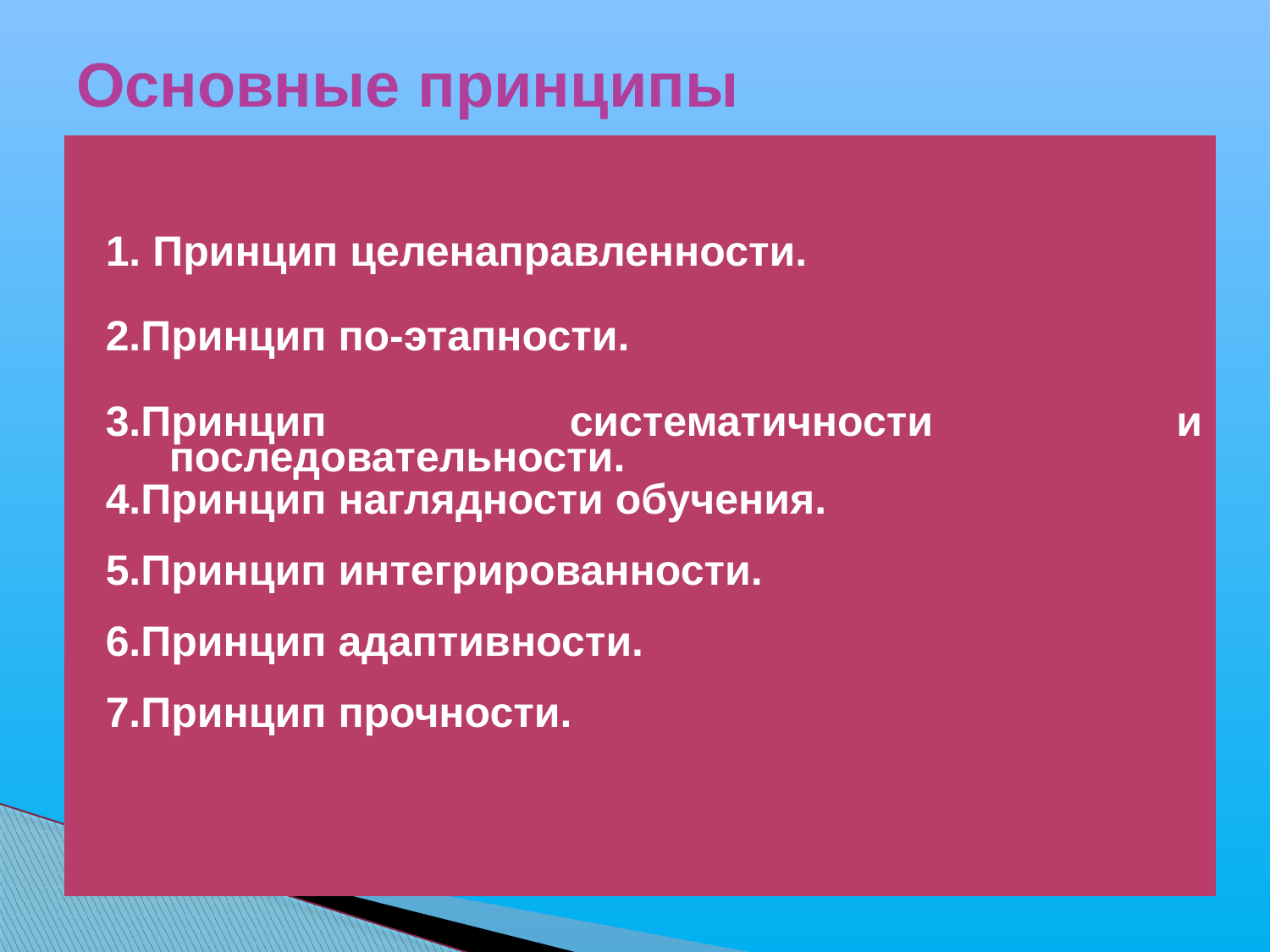

Основные принципы

1. Принцип целенаправленности.

2.Принцип по-этапности.

3.Принцип систематичности и последовательности.
4.Принцип наглядности обучения.

5.Принцип интегрированности.

6.Принцип адаптивности.

7.Принцип прочности.